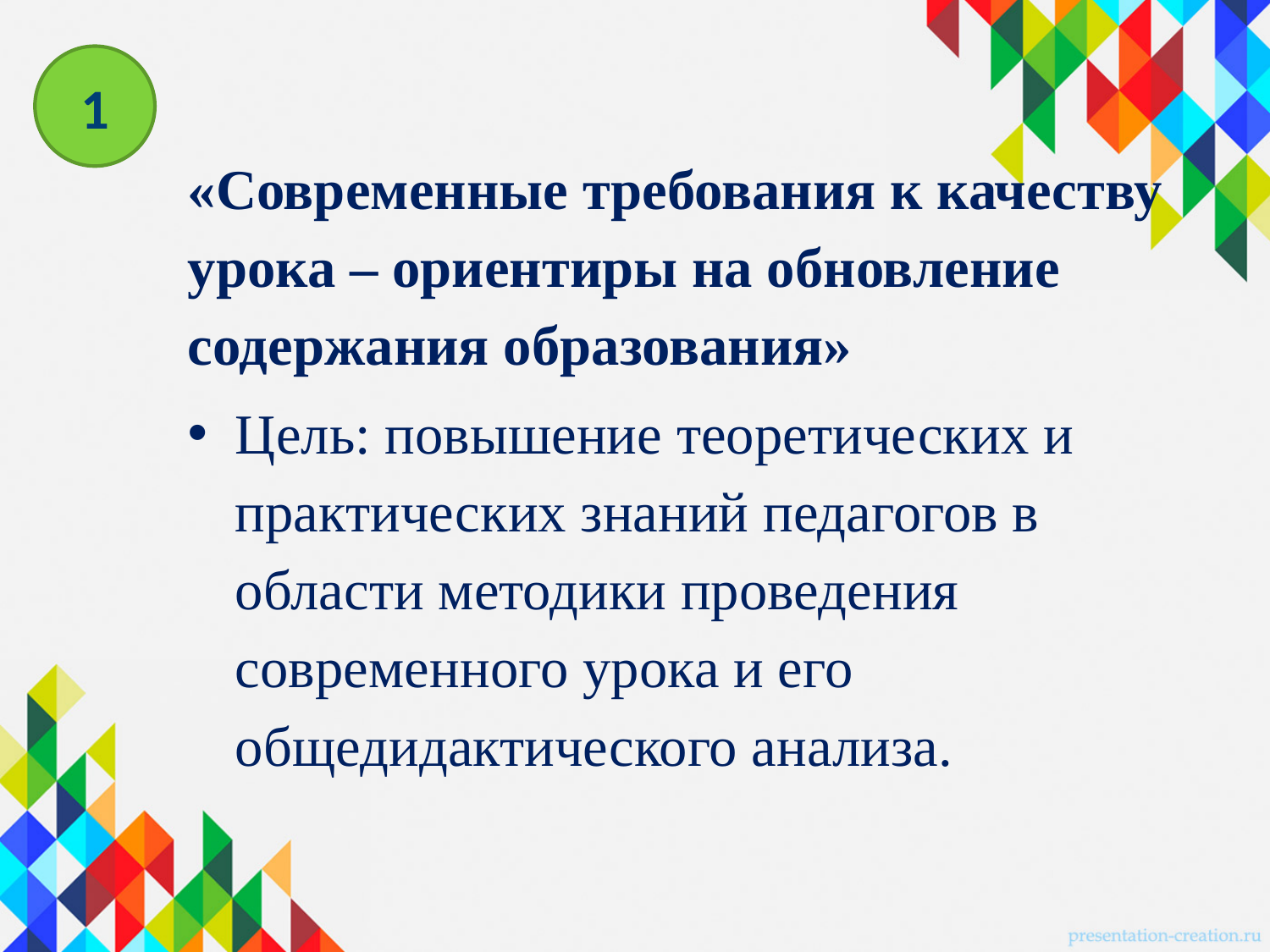

1
«Современные требования к качеству урока – ориентиры на обновление содержания образования»
Цель: повышение теоретических и практических знаний педагогов в области методики проведения современного урока и его общедидактического анализа.